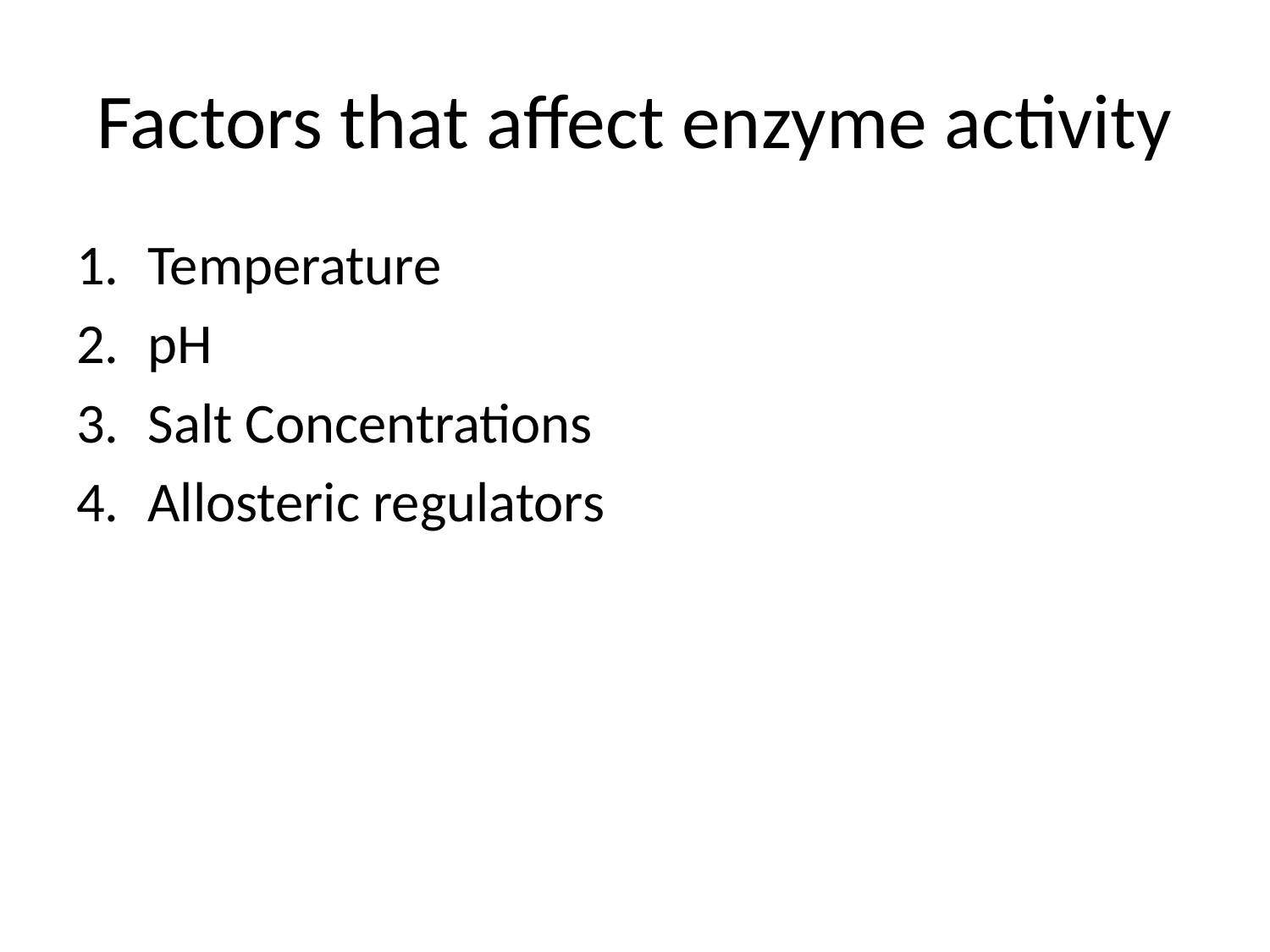

# Factors that affect enzyme activity
Temperature
pH
Salt Concentrations
Allosteric regulators